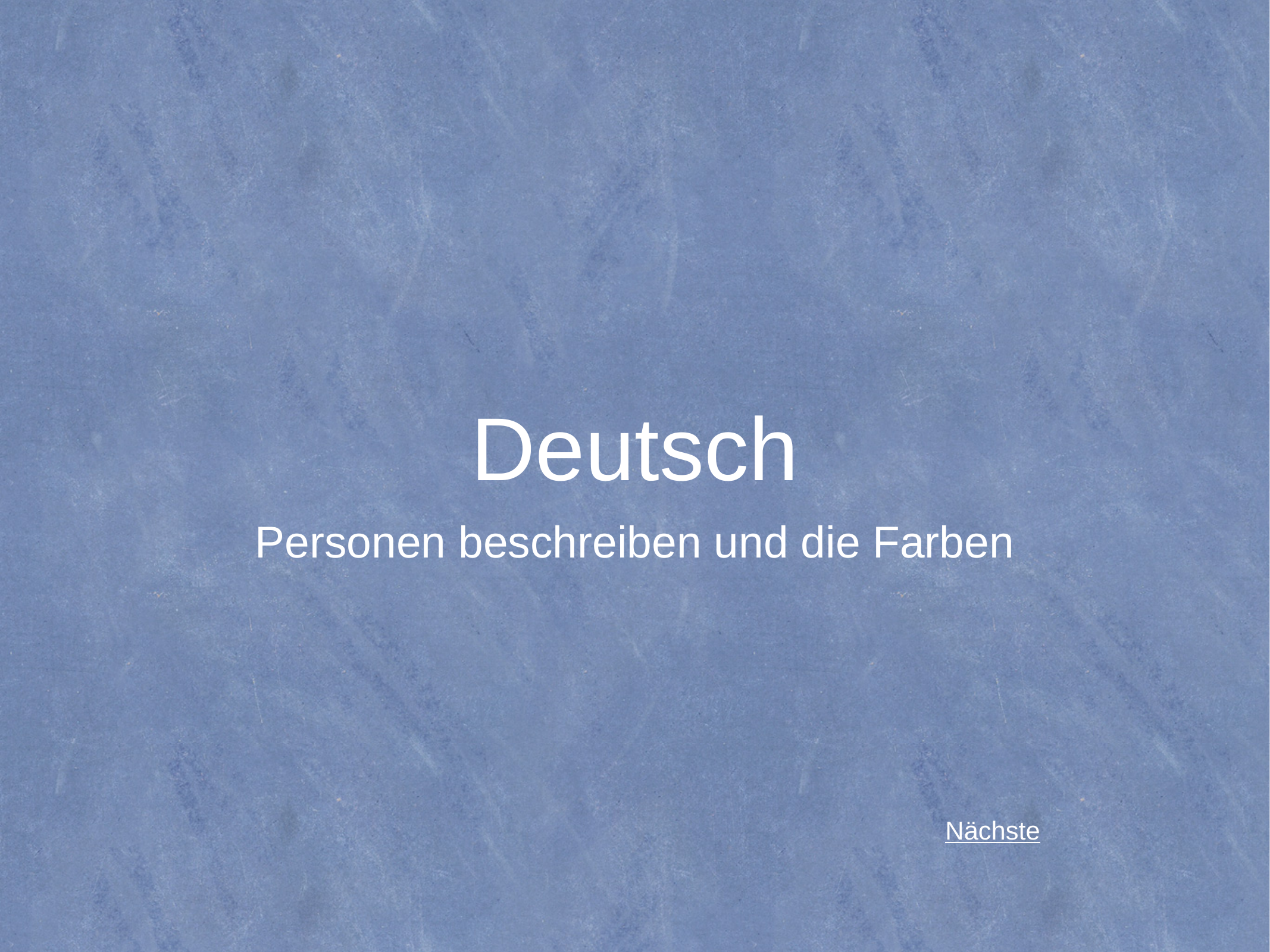

# Deutsch
Personen beschreiben und die Farben
Nächste